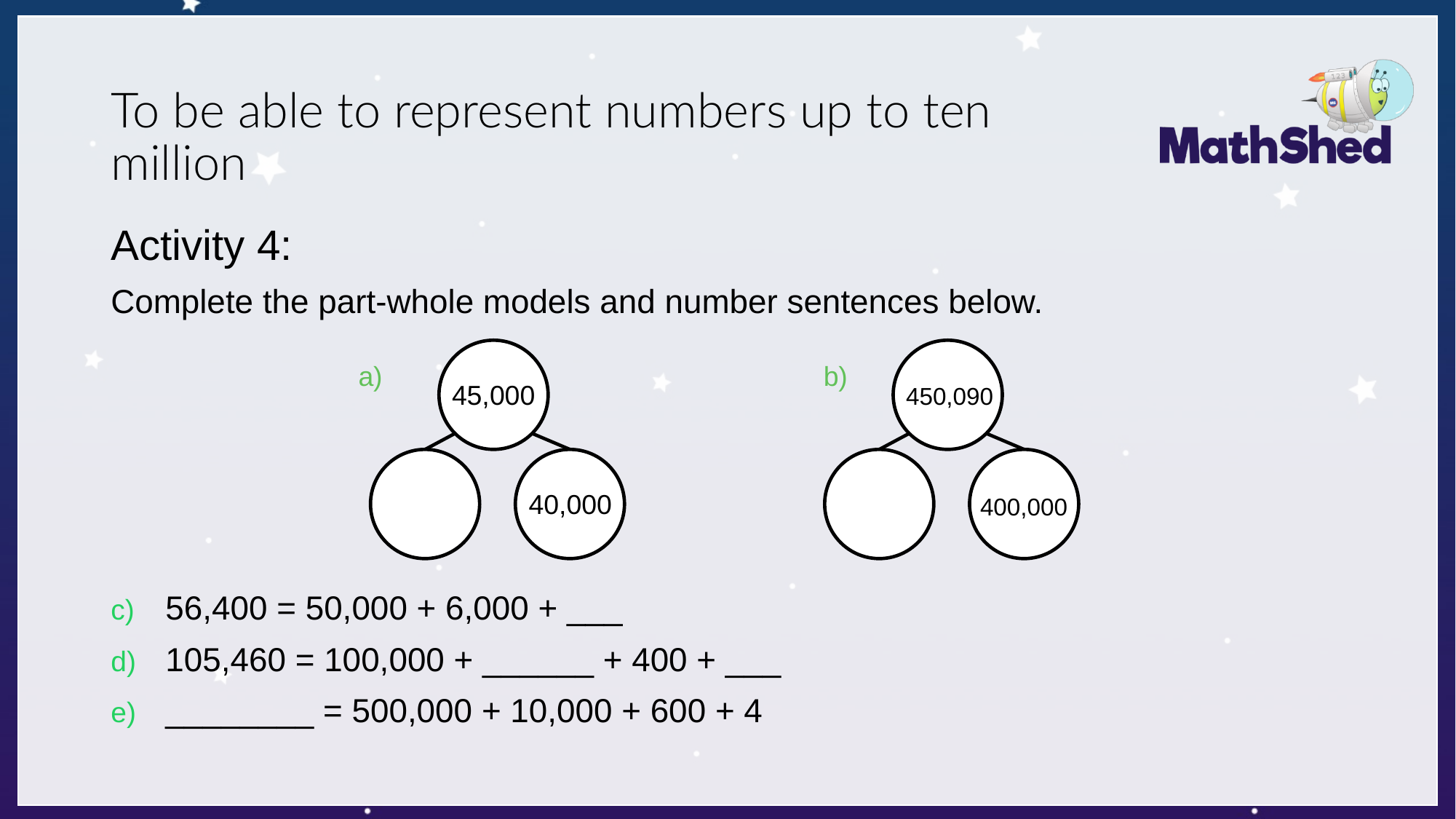

# To be able to represent numbers up to ten million
Activity 4:
Complete the part-whole models and number sentences below.

56,400 = 50,000 + 6,000 + ___
105,460 = 100,000 + ______ + 400 + ___
________ = 500,000 + 10,000 + 600 + 4

a)
b)
45,000
450,090

40,000
400,000